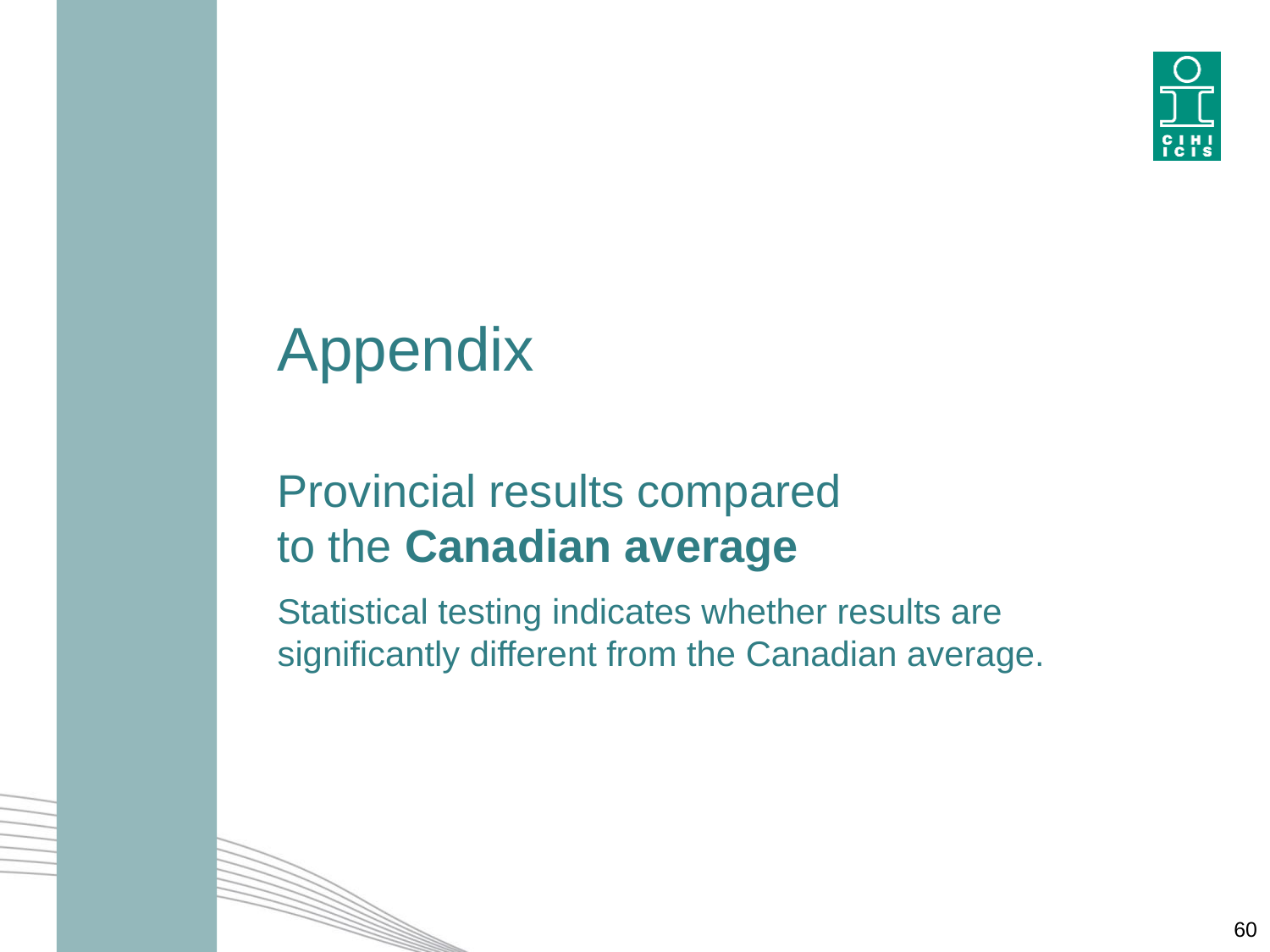

# Appendix
Provincial results compared
to the Canadian average
Statistical testing indicates whether results are significantly different from the Canadian average.
60